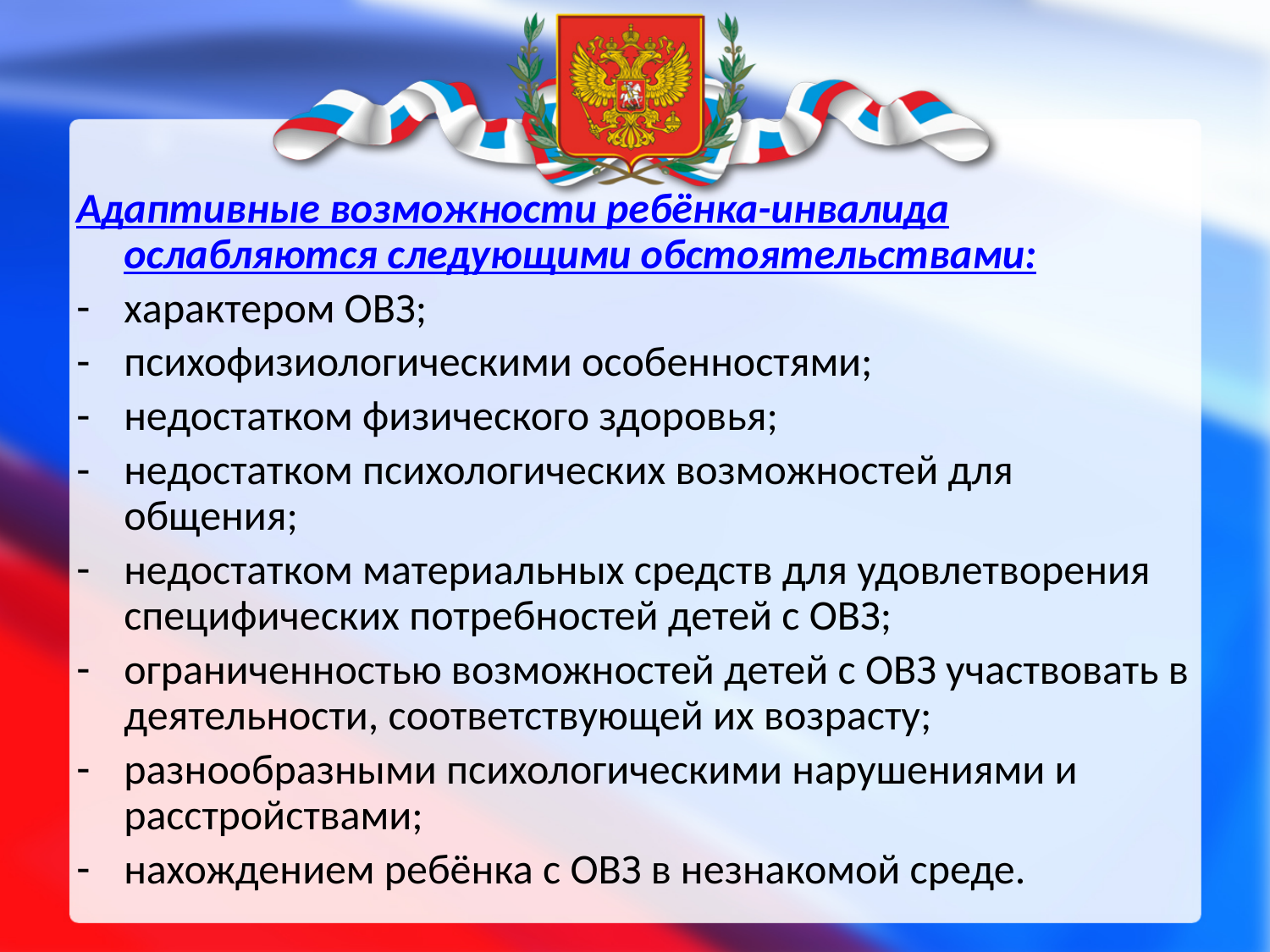

Адаптивные возможности ребёнка-инвалида ослабляются следующими обстоятельствами:
характером ОВЗ;
психофизиологическими особенностями;
недостатком физического здоровья;
недостатком психологических возможностей для общения;
недостатком материальных средств для удовлетворения специфических потребностей детей с ОВЗ;
ограниченностью возможностей детей с ОВЗ участвовать в деятельности, соответствующей их возрасту;
разнообразными психологическими нарушениями и расстройствами;
нахождением ребёнка с ОВЗ в незнакомой среде.